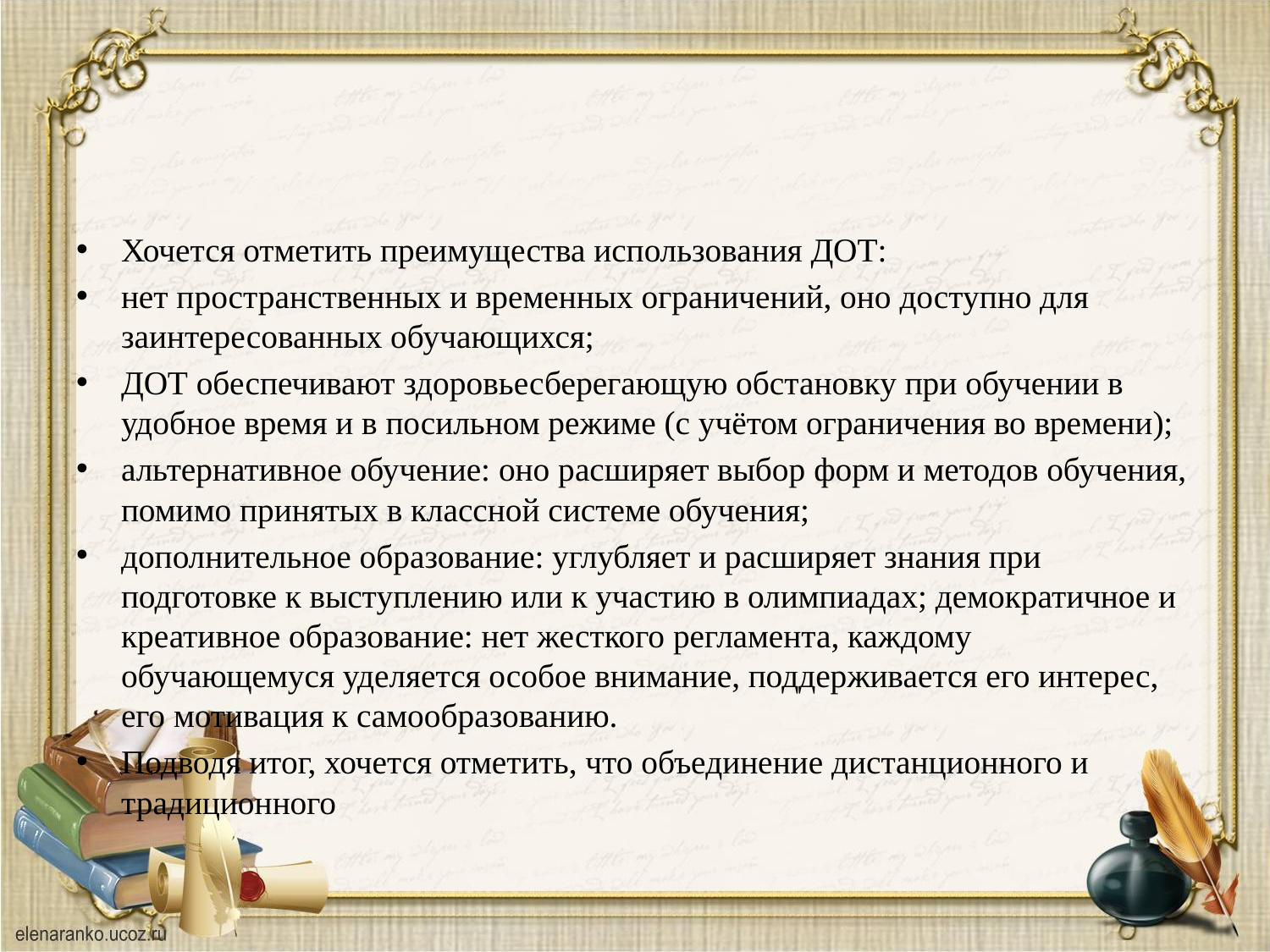

#
Хочется отметить преимущества использования ДОТ:
нет пространственных и временных ограничений, оно доступно для заинтересованных обучающихся;
ДОТ обеспечивают здоровьесберегающую обстановку при обучении в удобное время и в посильном режиме (с учётом ограничения во времени);
альтернативное обучение: оно расширяет выбор форм и методов обучения, помимо принятых в классной системе обучения;
дополнительное образование: углубляет и расширяет знания при подготовке к выступлению или к участию в олимпиадах; демократичное и креативное образование: нет жесткого регламента, каждому обучающемуся уделяется особое внимание, поддерживается его интерес, его мотивация к самообразованию.
Подводя итог, хочется отметить, что объединение дистанционного и традиционного